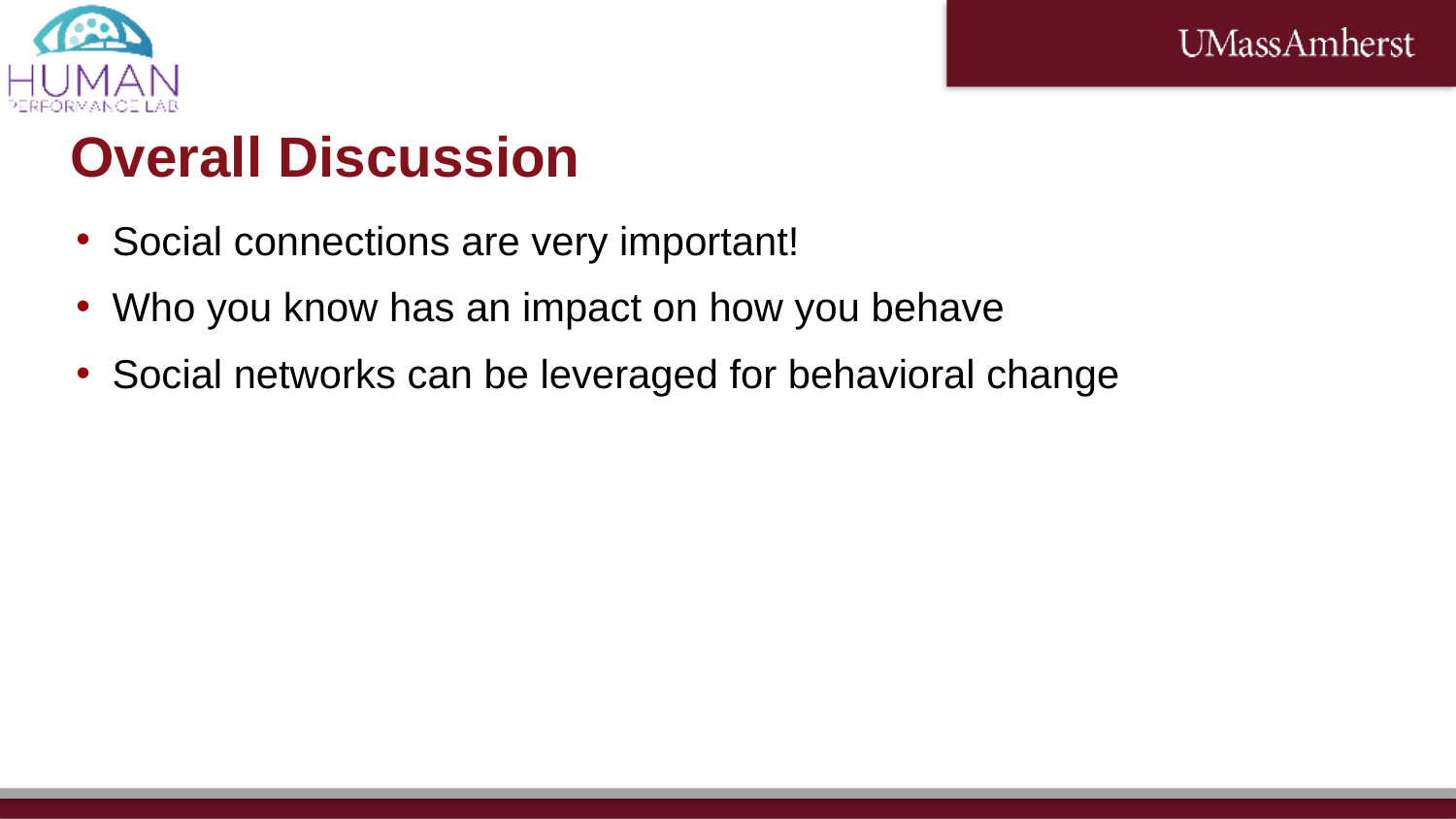

# Overall Discussion
Social connections are very important!
Who you know has an impact on how you behave
Social networks can be leveraged for behavioral change